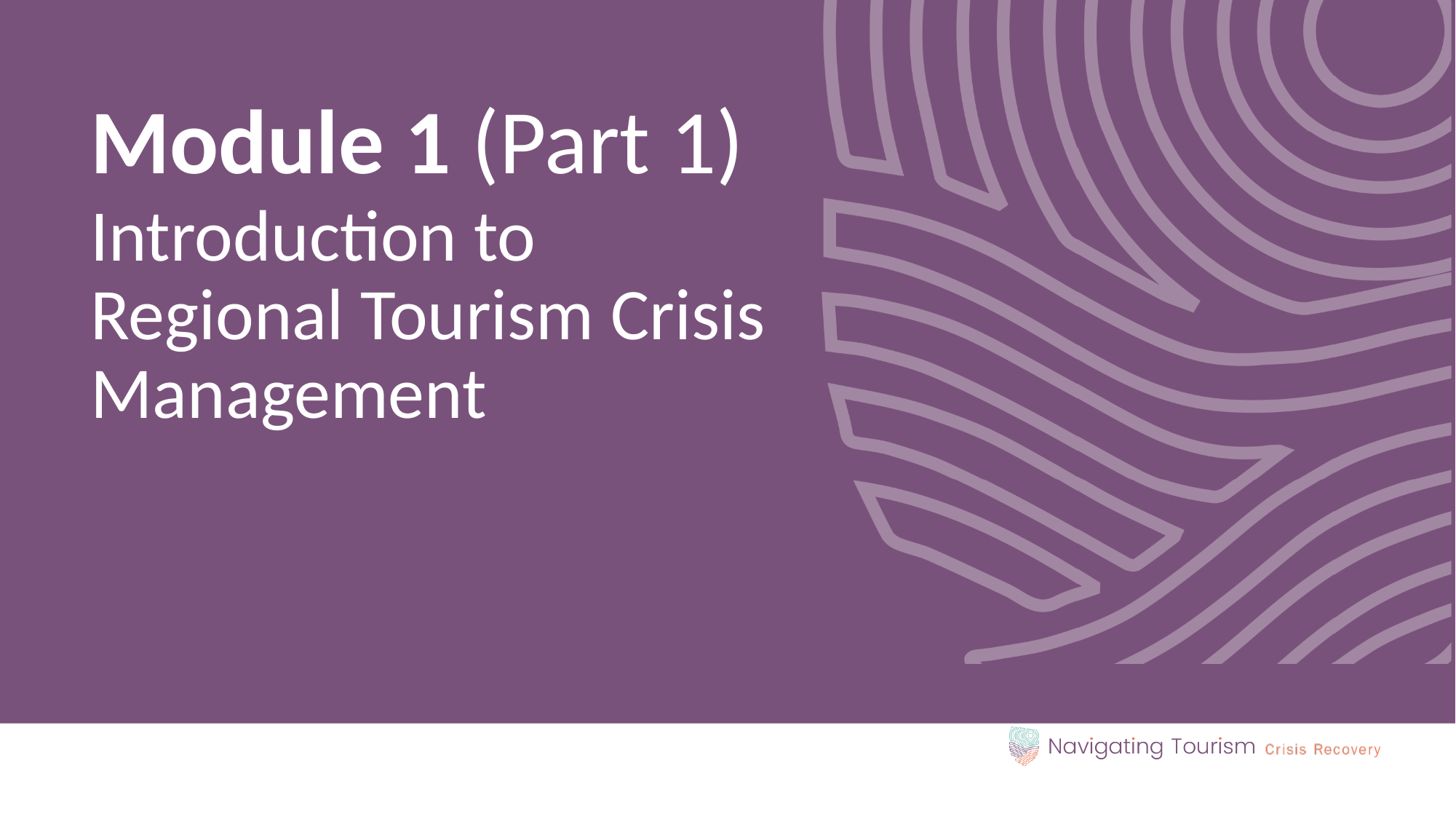

Module 1 (Part 1)
Introduction to Regional Tourism Crisis Management